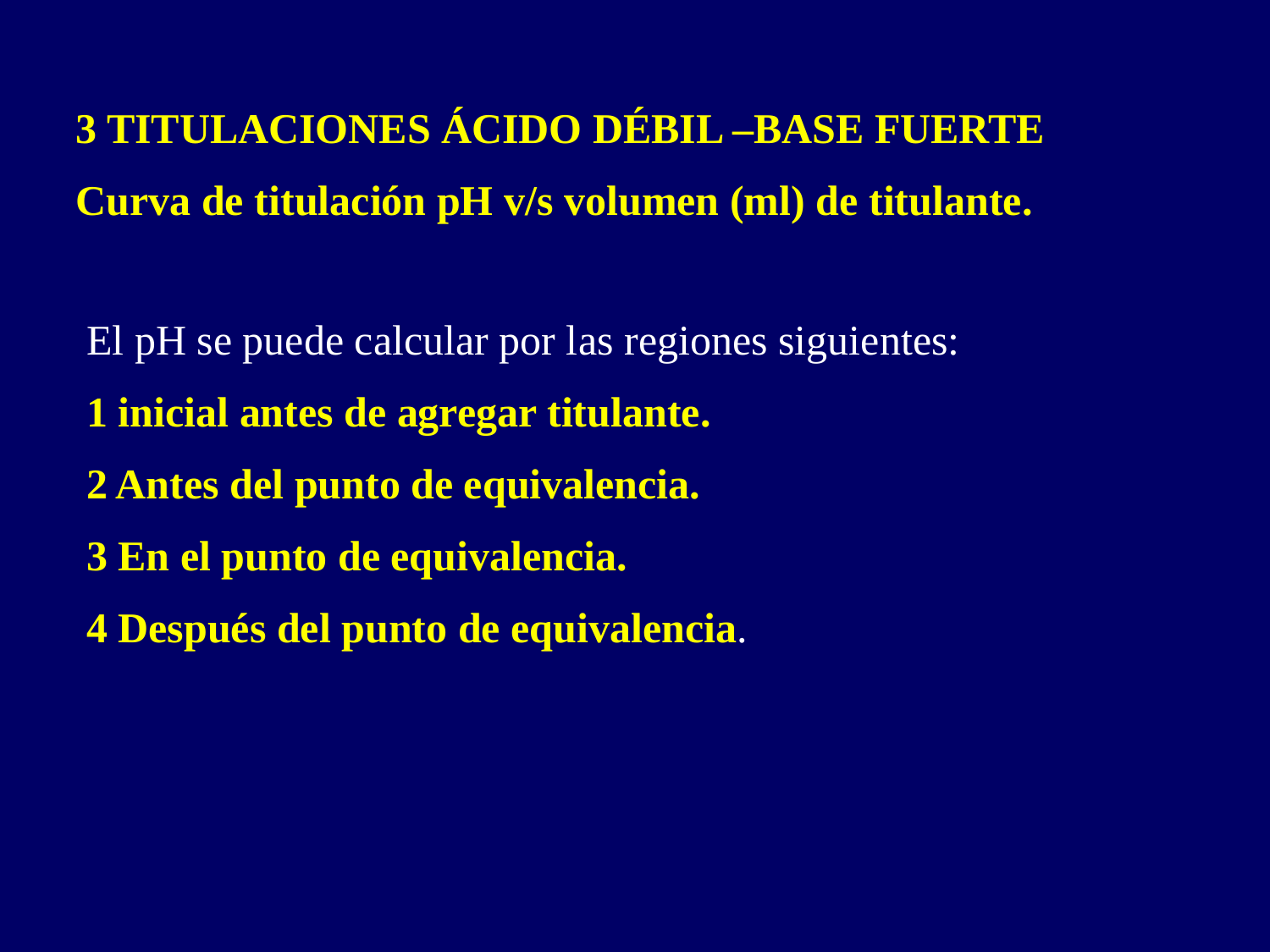

3 TITULACIONES ÁCIDO DÉBIL –BASE FUERTE
Curva de titulación pH v/s volumen (ml) de titulante.

El pH se puede calcular por las regiones siguientes:
1 inicial antes de agregar titulante.
2 Antes del punto de equivalencia.
3 En el punto de equivalencia.
4 Después del punto de equivalencia.